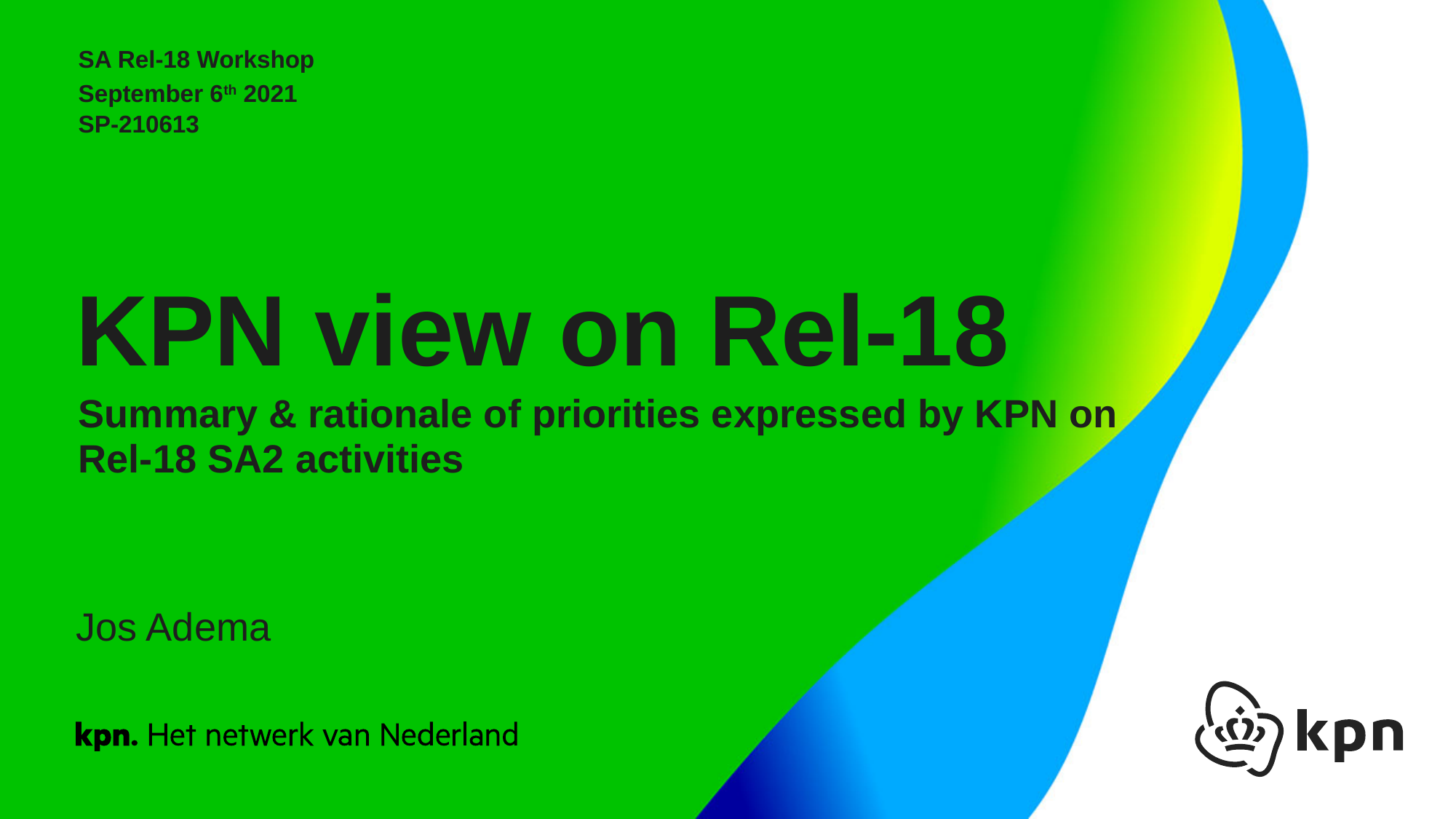

SA Rel-18 Workshop
September 6th 2021
SP-210613

Summary & rationale of priorities expressed by KPN on Rel-18 SA2 activities